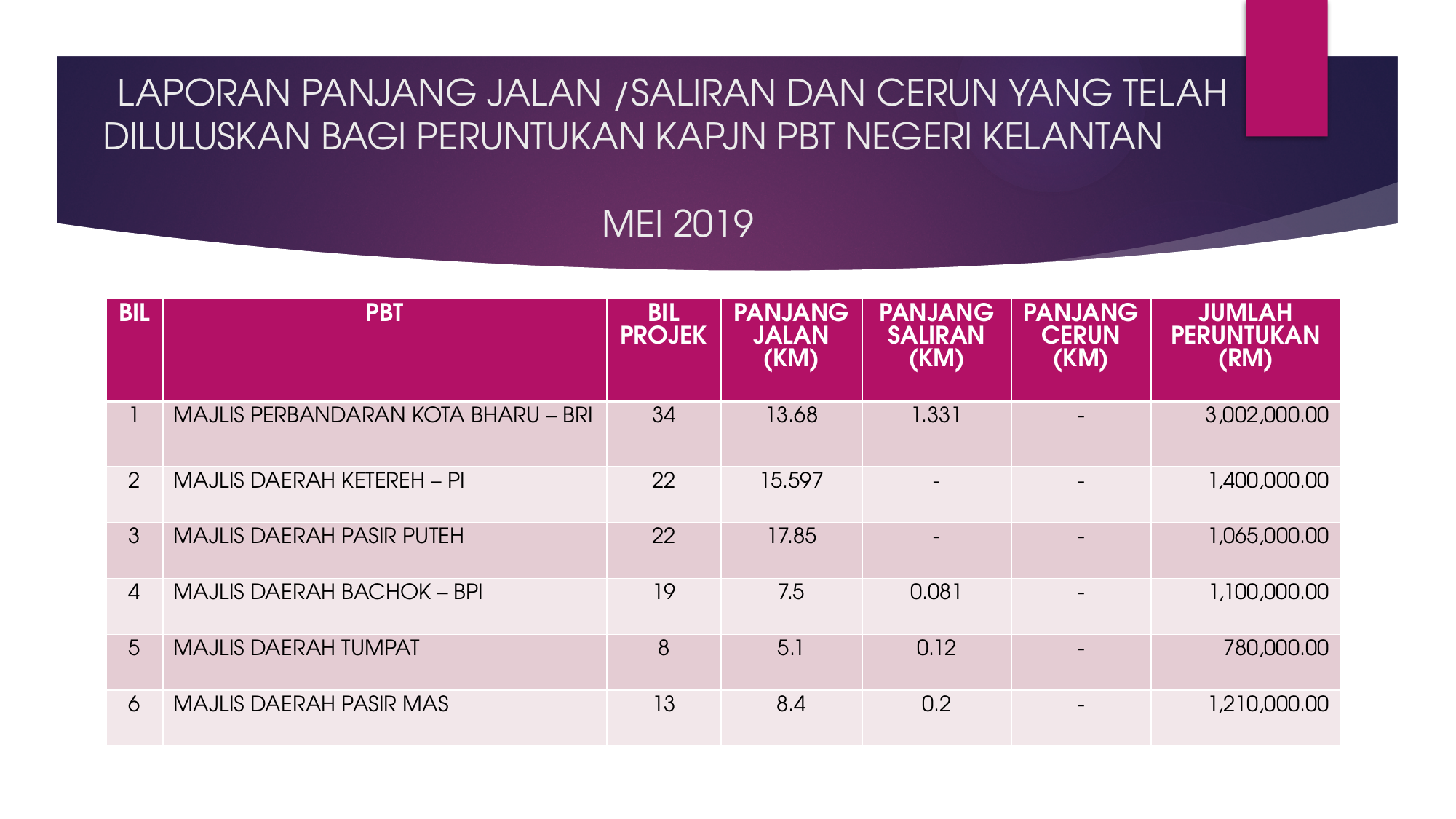

# LAPORAN PANJANG JALAN /SALIRAN DAN CERUN YANG TELAH DILULUSKAN BAGI PERUNTUKAN KAPJN PBT NEGERI KELANTAN MEI 2019
| BIL | PBT | BIL PROJEK | PANJANG JALAN (KM) | PANJANG SALIRAN (KM) | PANJANG CERUN (KM) | JUMLAH PERUNTUKAN (RM) |
| --- | --- | --- | --- | --- | --- | --- |
| 1 | MAJLIS PERBANDARAN KOTA BHARU – BRI | 34 | 13.68 | 1.331 | - | 3,002,000.00 |
| 2 | MAJLIS DAERAH KETEREH – PI | 22 | 15.597 | - | - | 1,400,000.00 |
| 3 | MAJLIS DAERAH PASIR PUTEH | 22 | 17.85 | - | - | 1,065,000.00 |
| 4 | MAJLIS DAERAH BACHOK – BPI | 19 | 7.5 | 0.081 | - | 1,100,000.00 |
| 5 | MAJLIS DAERAH TUMPAT | 8 | 5.1 | 0.12 | - | 780,000.00 |
| 6 | MAJLIS DAERAH PASIR MAS | 13 | 8.4 | 0.2 | - | 1,210,000.00 |